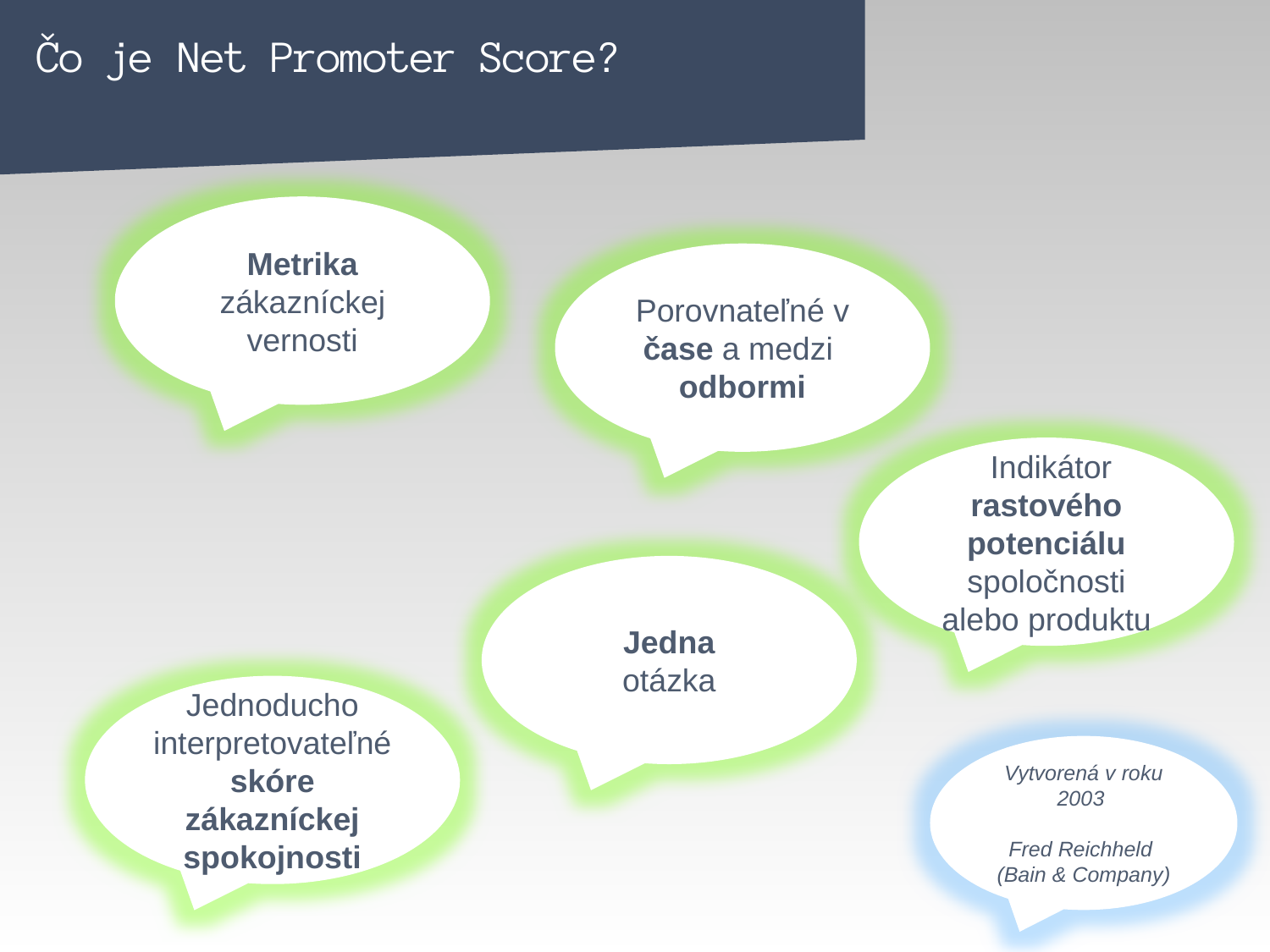

# Čo je Net Promoter Score?
Metrika
zákazníckej vernosti
Porovnateľné v čase a medzi  odbormi
 Indikátor rastového potenciálu spoločnosti alebo produktu
Jedna
otázka
Jednoducho interpretovateľné skóre zákazníckej spokojnosti
Vytvorená v roku 2003

Fred Reichheld
(Bain & Company)